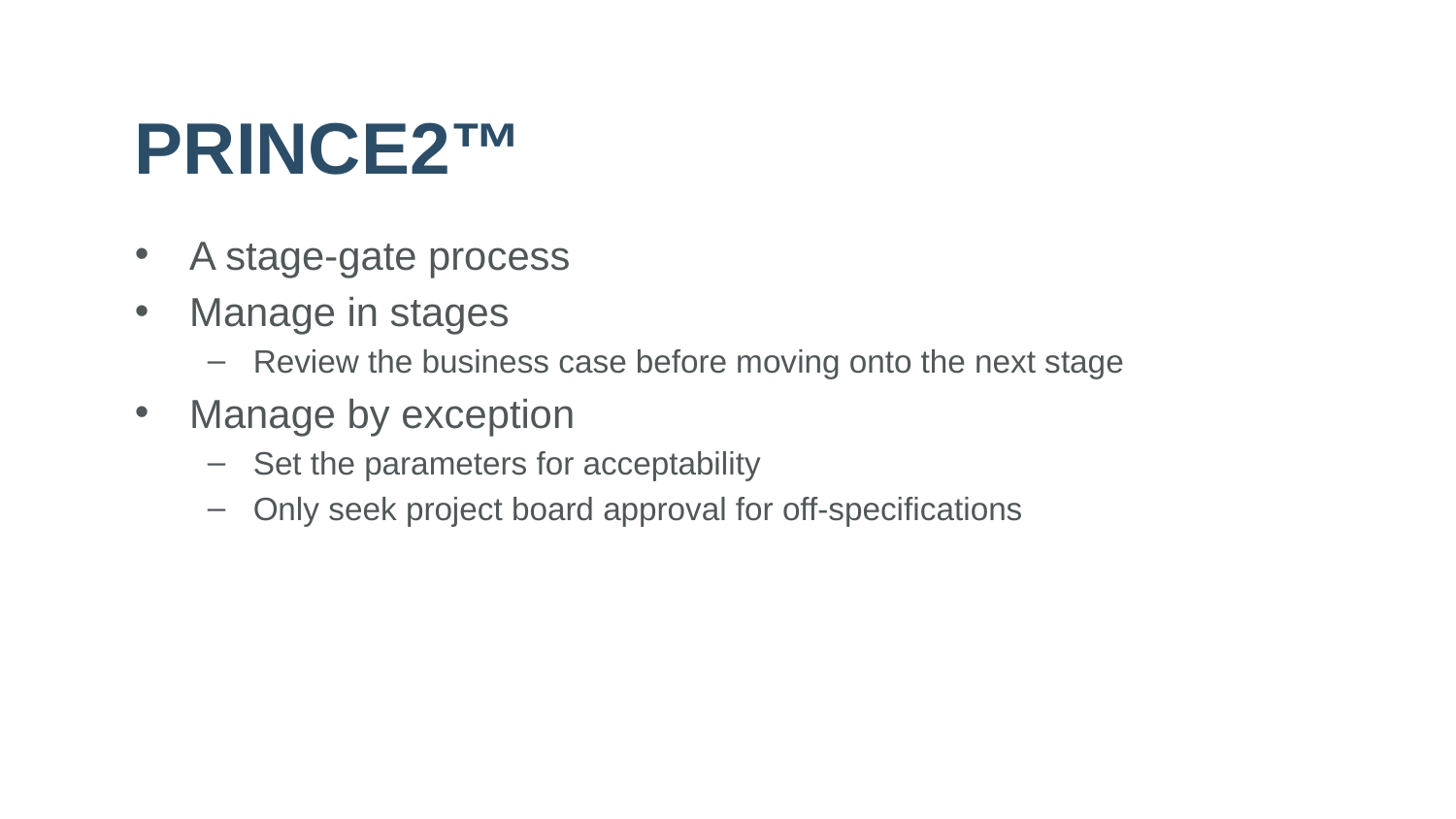

# PRINCE2™
A stage-gate process
Manage in stages
Review the business case before moving onto the next stage
Manage by exception
Set the parameters for acceptability
Only seek project board approval for off-specifications